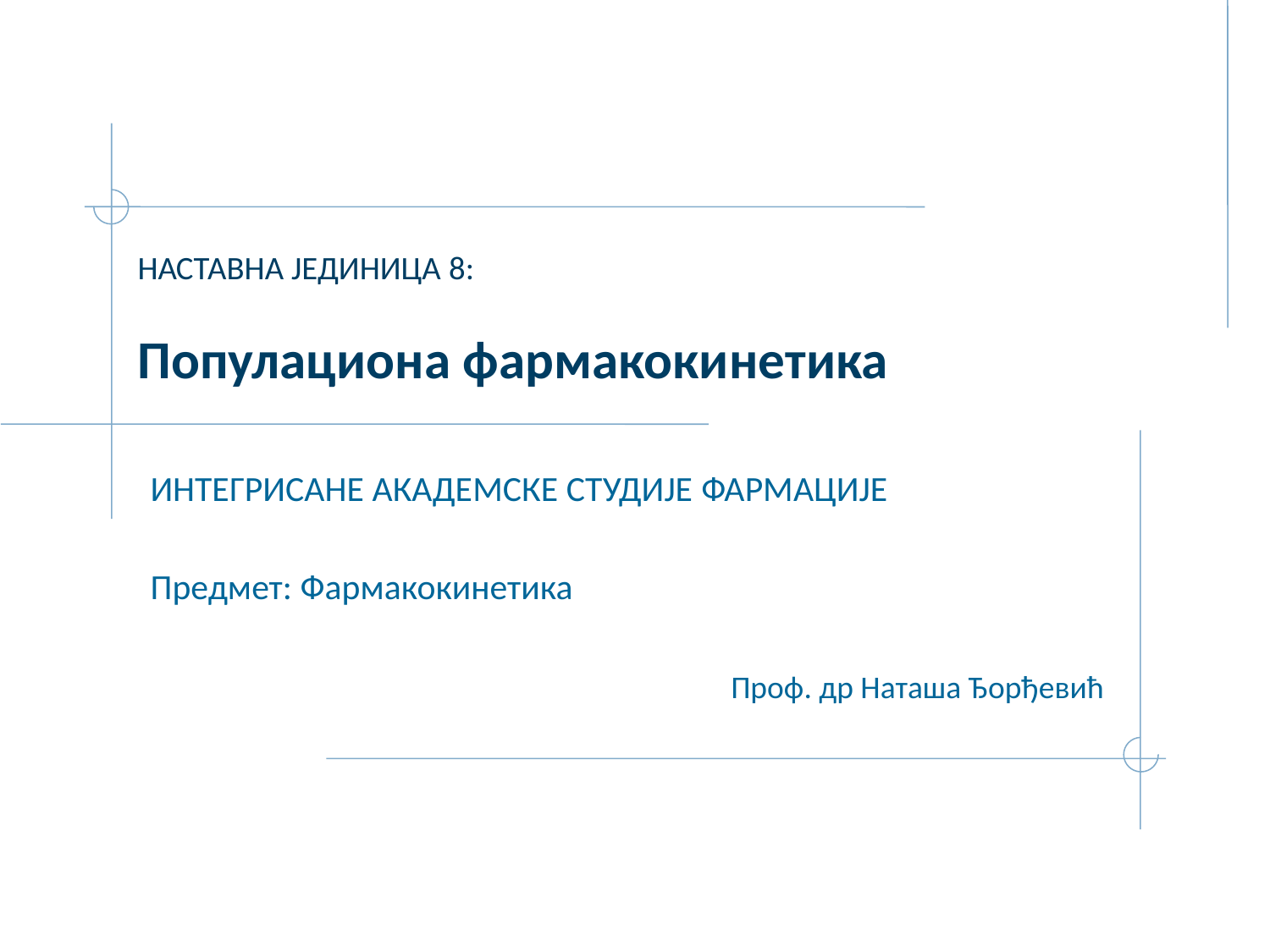

# НАСТАВНА ЈЕДИНИЦА 8: Популациона фармакокинетика
ИНТЕГРИСАНЕ АКАДЕМСКЕ СТУДИЈЕ ФАРМАЦИЈЕ

Предмет: Фармакокинетика

Проф. др Наташа Ђорђевић